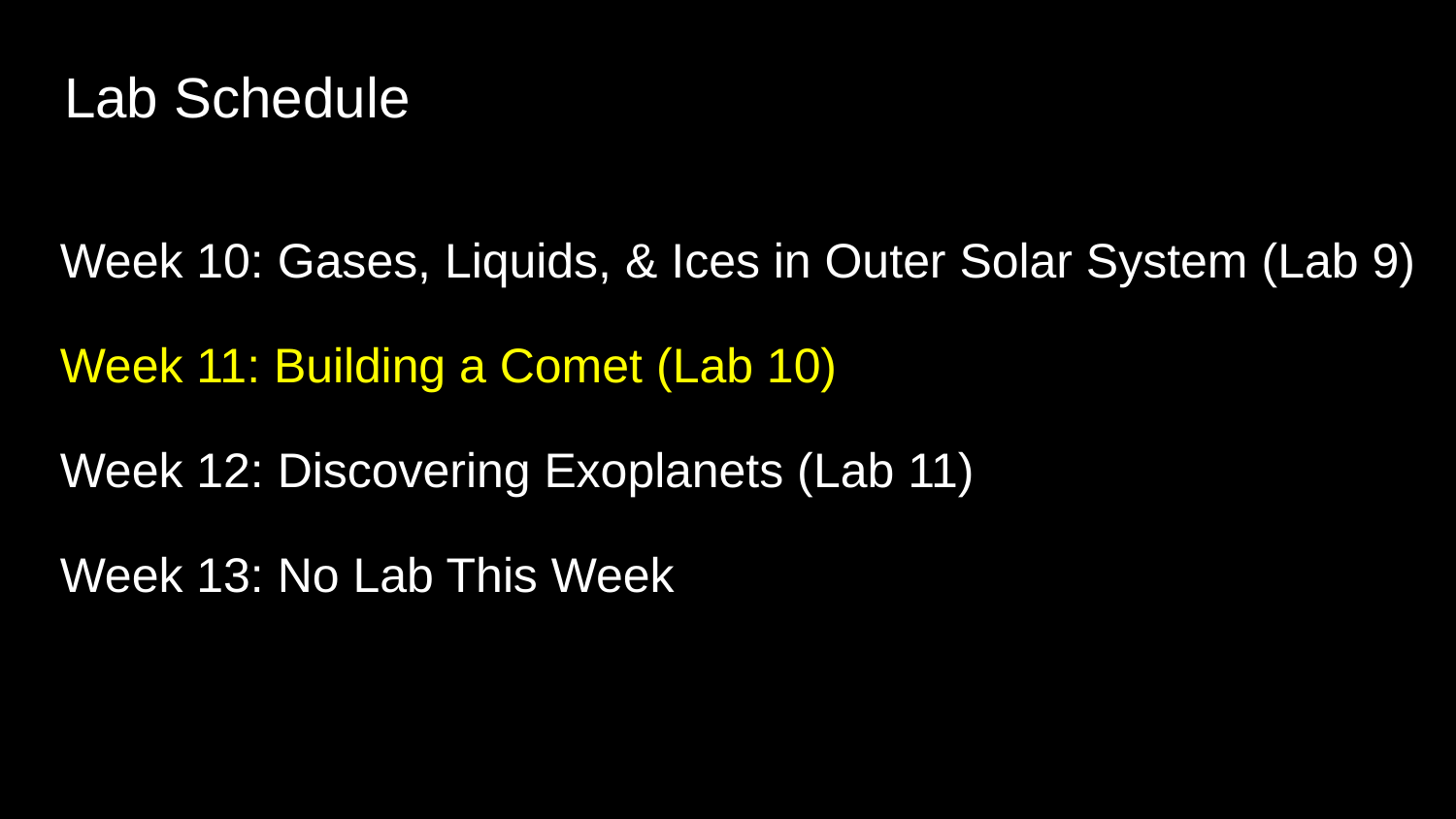

# Lab Schedule
Week 10: Gases, Liquids, & Ices in Outer Solar System (Lab 9)
Week 11: Building a Comet (Lab 10)
Week 12: Discovering Exoplanets (Lab 11)
Week 13: No Lab This Week